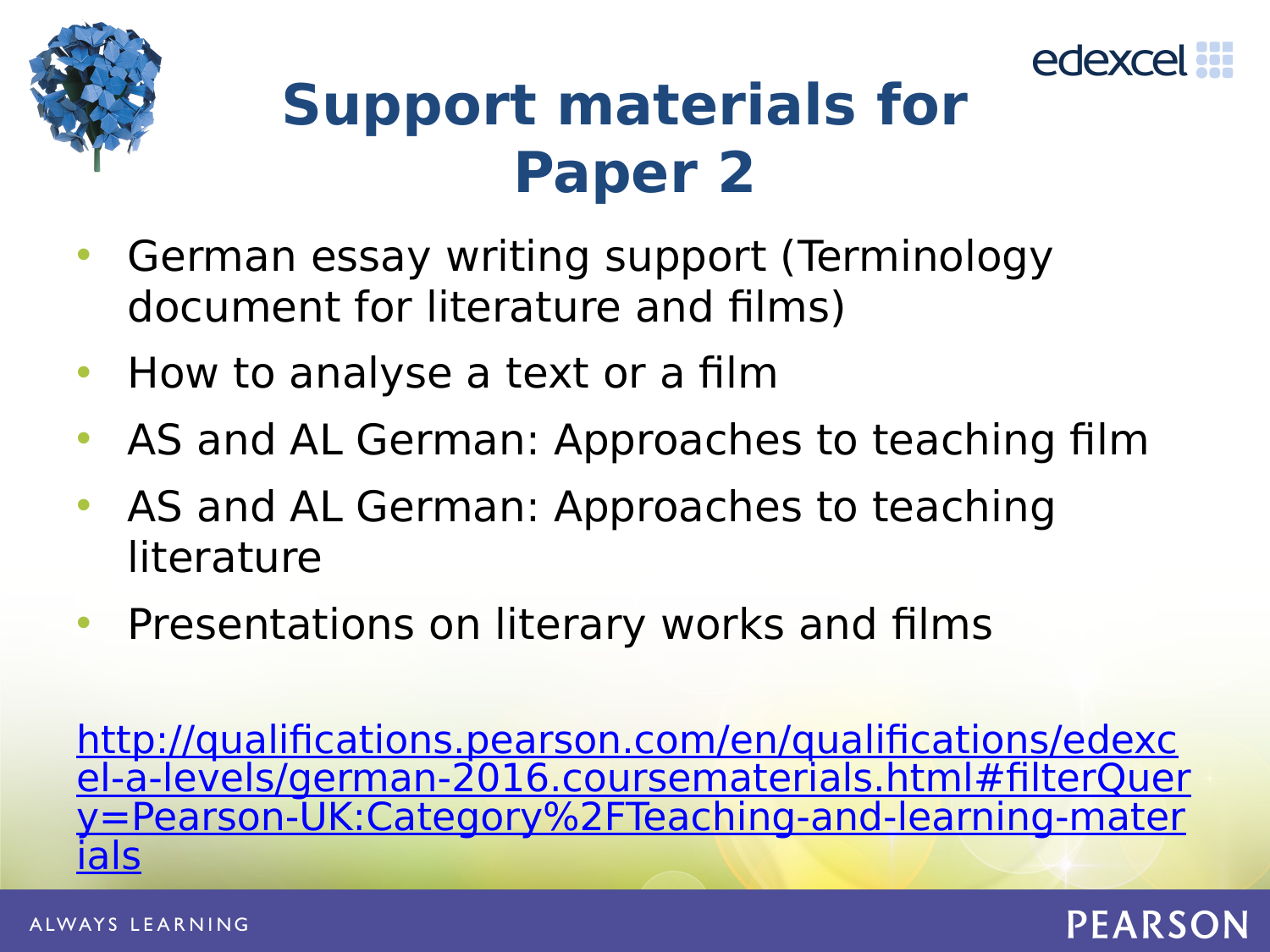

# Support materials for Paper 2
German essay writing support (Terminology document for literature and films)
How to analyse a text or a film
AS and AL German: Approaches to teaching film
AS and AL German: Approaches to teaching literature
Presentations on literary works and films

http://qualifications.pearson.com/en/qualifications/edexcel-a-levels/german-2016.coursematerials.html#filterQuery=Pearson-UK:Category%2FTeaching-and-learning-materials